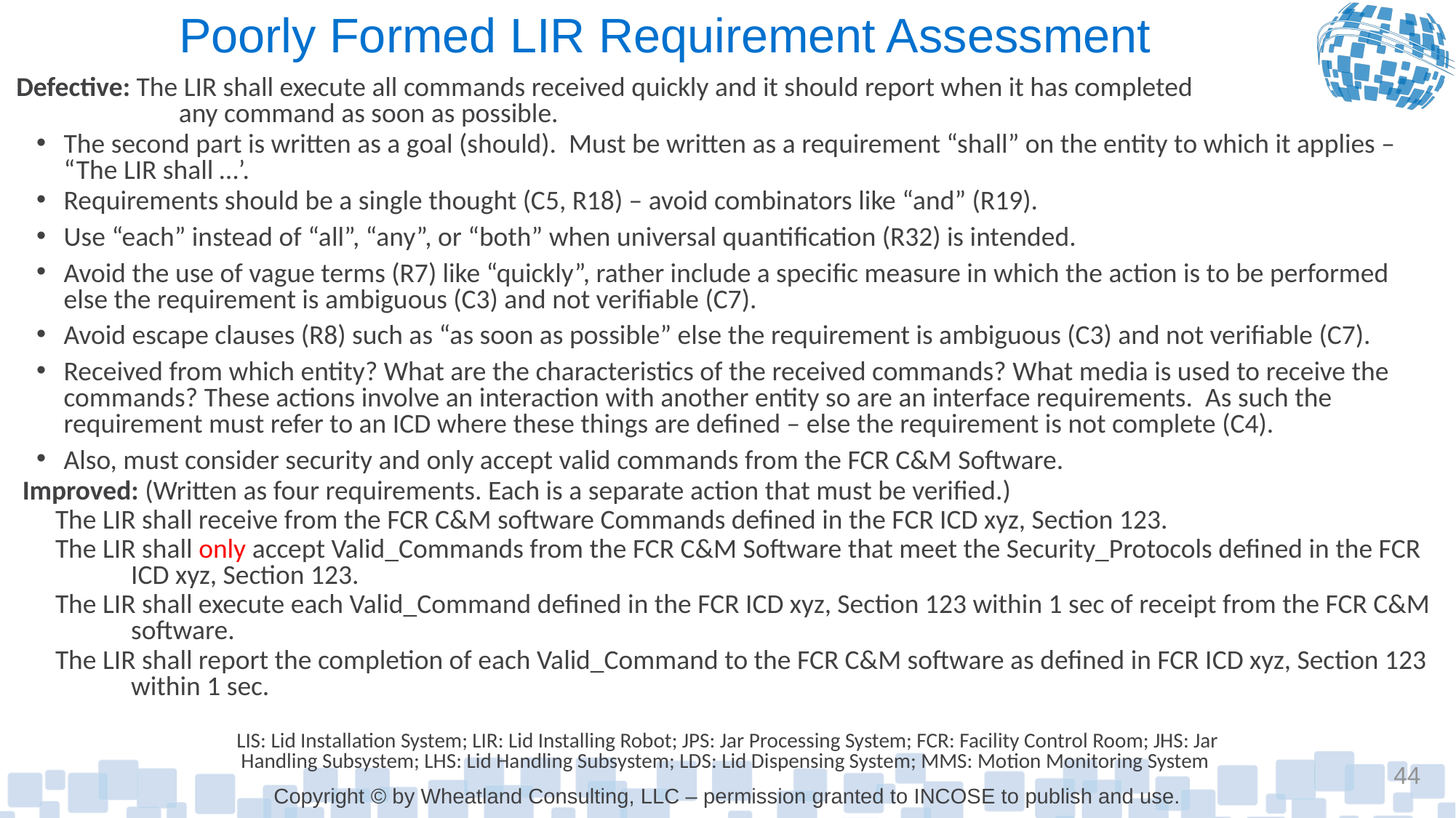

# Poorly Formed LIR Requirement Assessment
Defective: The LIR shall execute all commands received quickly and it should report when it has completed
any command as soon as possible.
The second part is written as a goal (should).  Must be written as a requirement “shall” on the entity to which it applies – “The LIR shall …’.
Requirements should be a single thought (C5, R18) – avoid combinators like “and” (R19).
Use “each” instead of “all”, “any”, or “both” when universal quantification (R32) is intended.
Avoid the use of vague terms (R7) like “quickly”, rather include a specific measure in which the action is to be performed else the requirement is ambiguous (C3) and not verifiable (C7).
Avoid escape clauses (R8) such as “as soon as possible” else the requirement is ambiguous (C3) and not verifiable (C7).
Received from which entity? What are the characteristics of the received commands? What media is used to receive the commands? These actions involve an interaction with another entity so are an interface requirements.  As such the requirement must refer to an ICD where these things are defined – else the requirement is not complete (C4).
Also, must consider security and only accept valid commands from the FCR C&M Software.
 Improved: (Written as four requirements. Each is a separate action that must be verified.)
The LIR shall receive from the FCR C&M software Commands defined in the FCR ICD xyz, Section 123.
The LIR shall only accept Valid_Commands from the FCR C&M Software that meet the Security_Protocols defined in the FCR ICD xyz, Section 123.
The LIR shall execute each Valid_Command defined in the FCR ICD xyz, Section 123 within 1 sec of receipt from the FCR C&M software.
The LIR shall report the completion of each Valid_Command to the FCR C&M software as defined in FCR ICD xyz, Section 123 within 1 sec.
LIS: Lid Installation System; LIR: Lid Installing Robot; JPS: Jar Processing System; FCR: Facility Control Room; JHS: Jar Handling Subsystem; LHS: Lid Handling Subsystem; LDS: Lid Dispensing System; MMS: Motion Monitoring System
44
Copyright © by Wheatland Consulting, LLC – permission granted to INCOSE to publish and use.